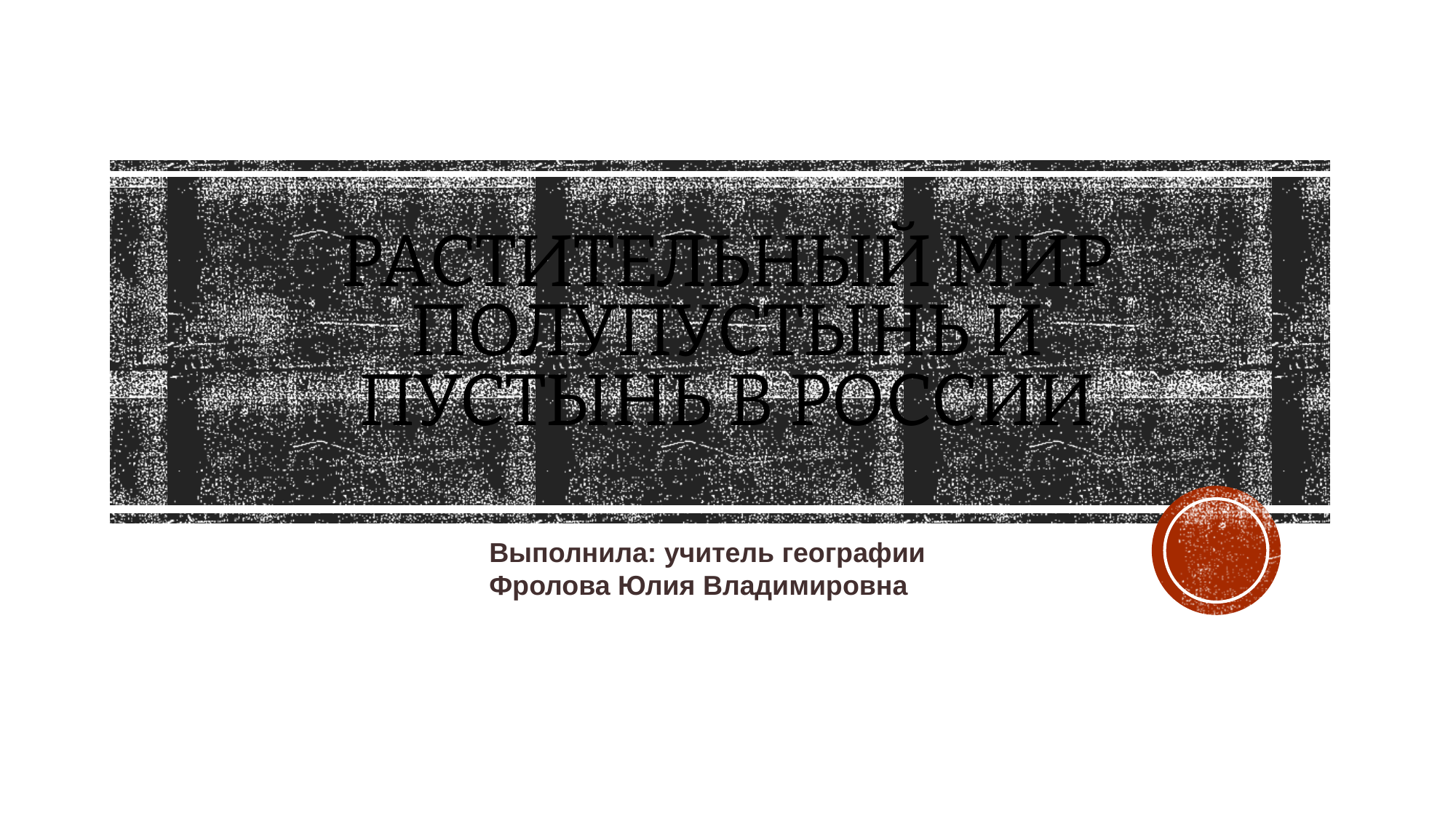

# Растительный мир полупустынь и пустынь в России
Выполнила: учитель географии
Фролова Юлия Владимировна